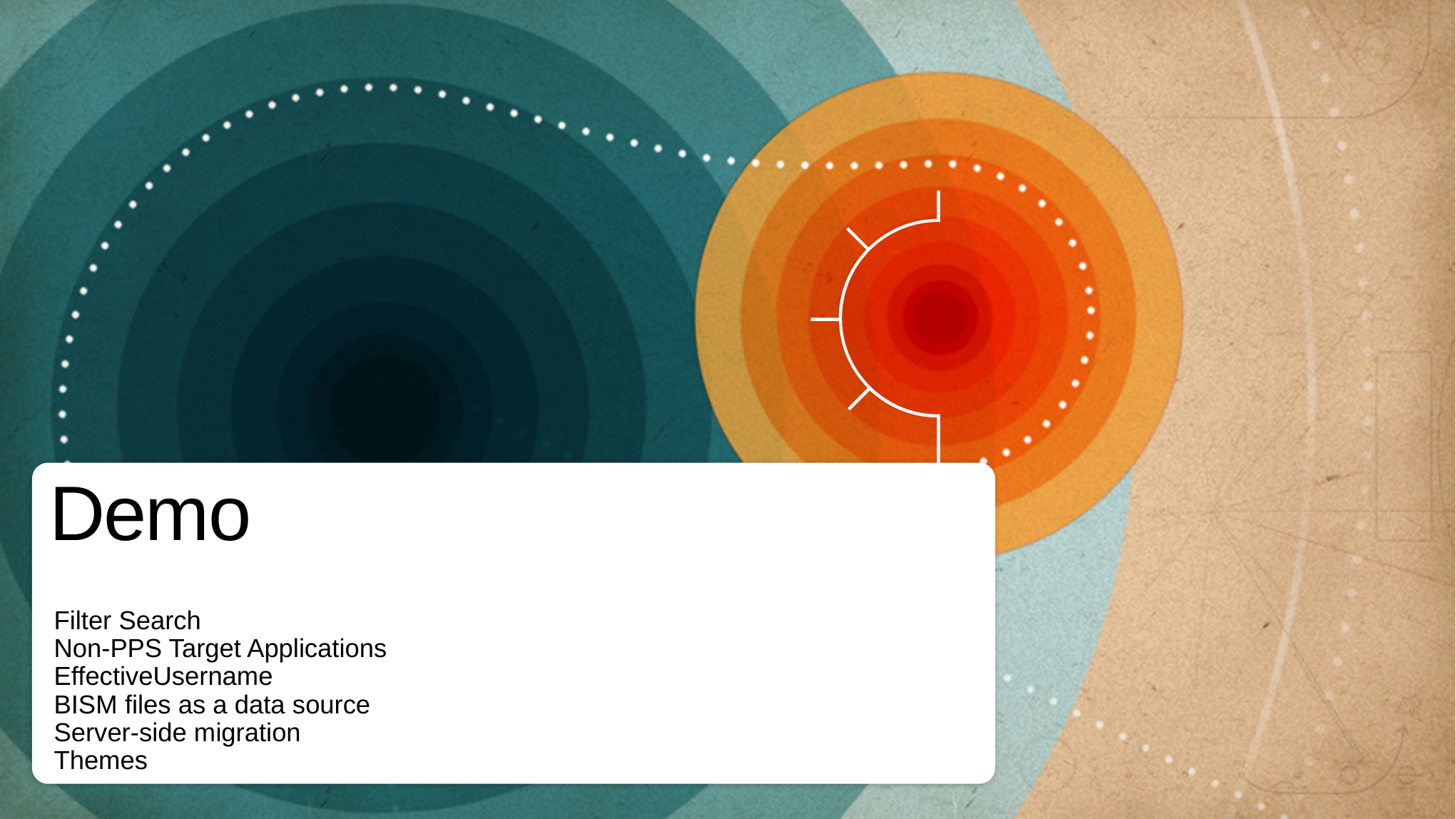

# Demo
Filter Search
Non-PPS Target Applications
EffectiveUsername
BISM files as a data source
Server-side migration
Themes